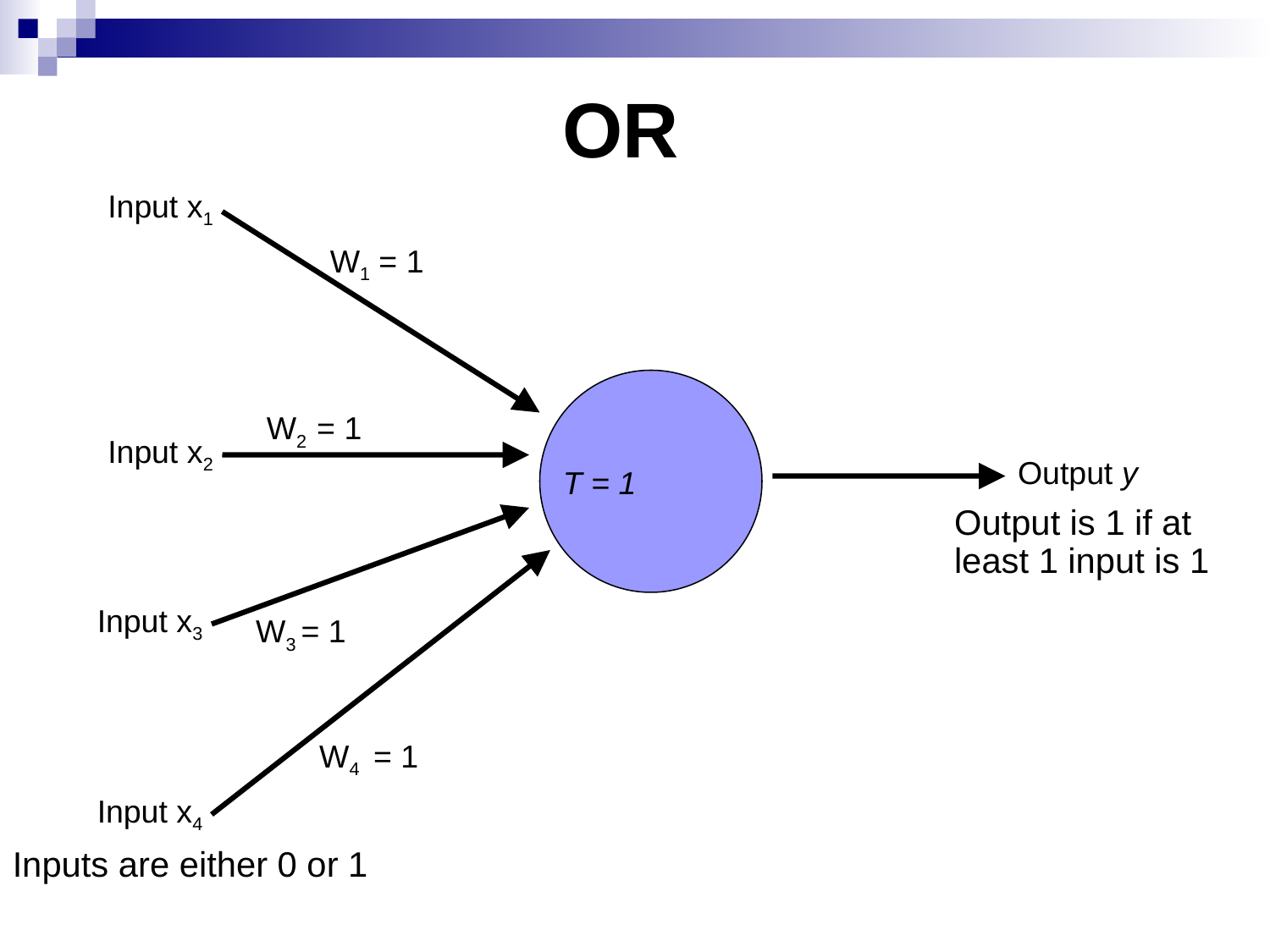

OR
Input x1

W1 = 1

W2  = 1
Input x2
Output y

T = 1

Input x3
W3 = 1
W4  = 1
Input x4
Output is 1 if at
least 1 input is 1

Inputs are either 0 or 1